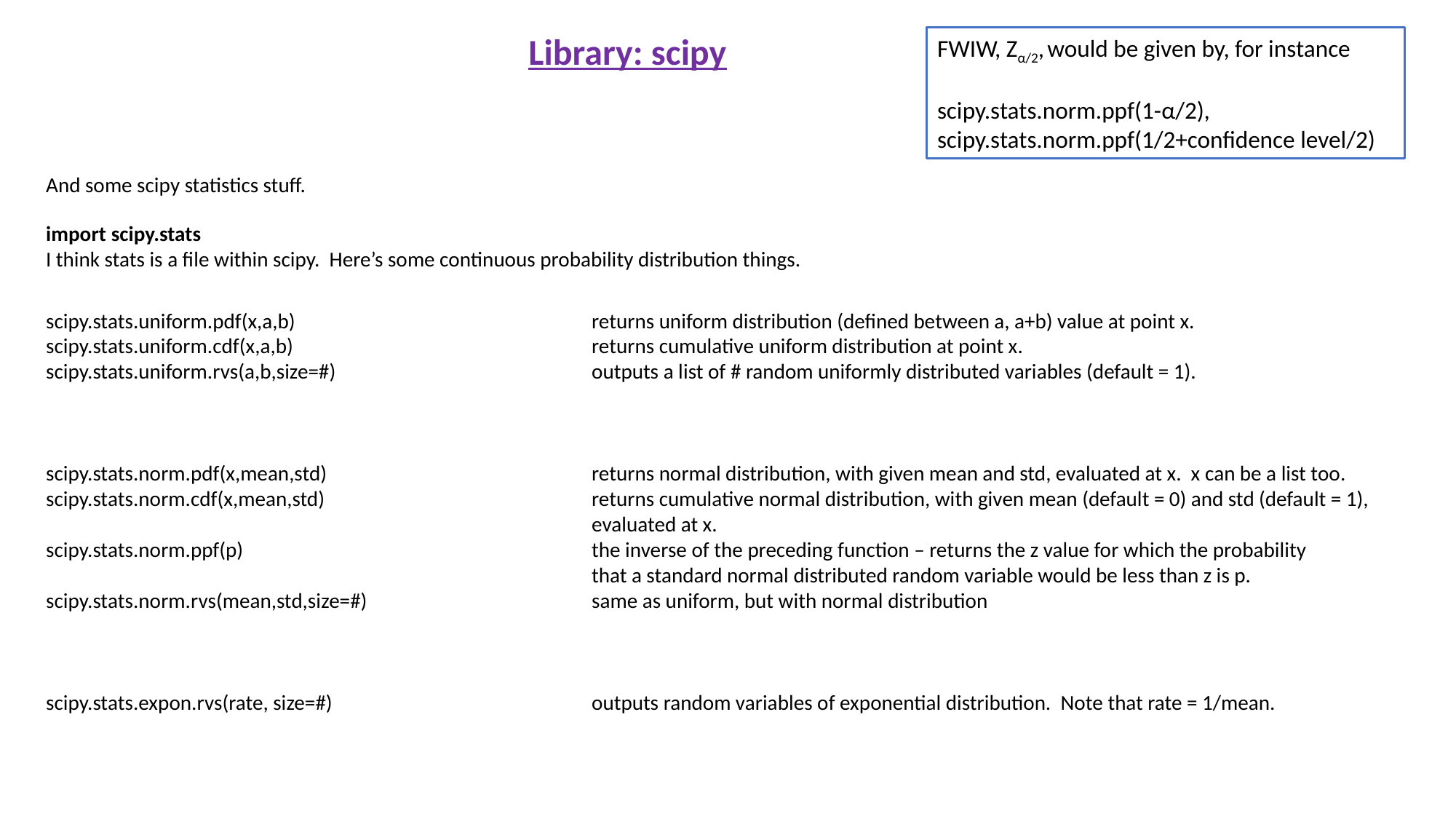

Library: scipy
FWIW, Zα/2, would be given by, for instance

scipy.stats.norm.ppf(1-α/2),
scipy.stats.norm.ppf(1/2+confidence level/2)
And some scipy statistics stuff.
import scipy.stats
I think stats is a file within scipy.  Here’s some continuous probability distribution things.
scipy.stats.uniform.pdf(x,a,b)			returns uniform distribution (defined between a, a+b) value at point x.
scipy.stats.uniform.cdf(x,a,b)			returns cumulative uniform distribution at point x.
scipy.stats.uniform.rvs(a,b,size=#)			outputs a list of # random uniformly distributed variables (default = 1).

scipy.stats.norm.pdf(x,mean,std)			returns normal distribution, with given mean and std, evaluated at x.  x can be a list too.
scipy.stats.norm.cdf(x,mean,std)			returns cumulative normal distribution, with given mean (default = 0) and std (default = 1),
					evaluated at x.
scipy.stats.norm.ppf(p)				the inverse of the preceding function – returns the z value for which the probability
					that a standard normal distributed random variable would be less than z is p.
scipy.stats.norm.rvs(mean,std,size=#)			same as uniform, but with normal distribution

scipy.stats.expon.rvs(rate, size=#)			outputs random variables of exponential distribution.  Note that rate = 1/mean.